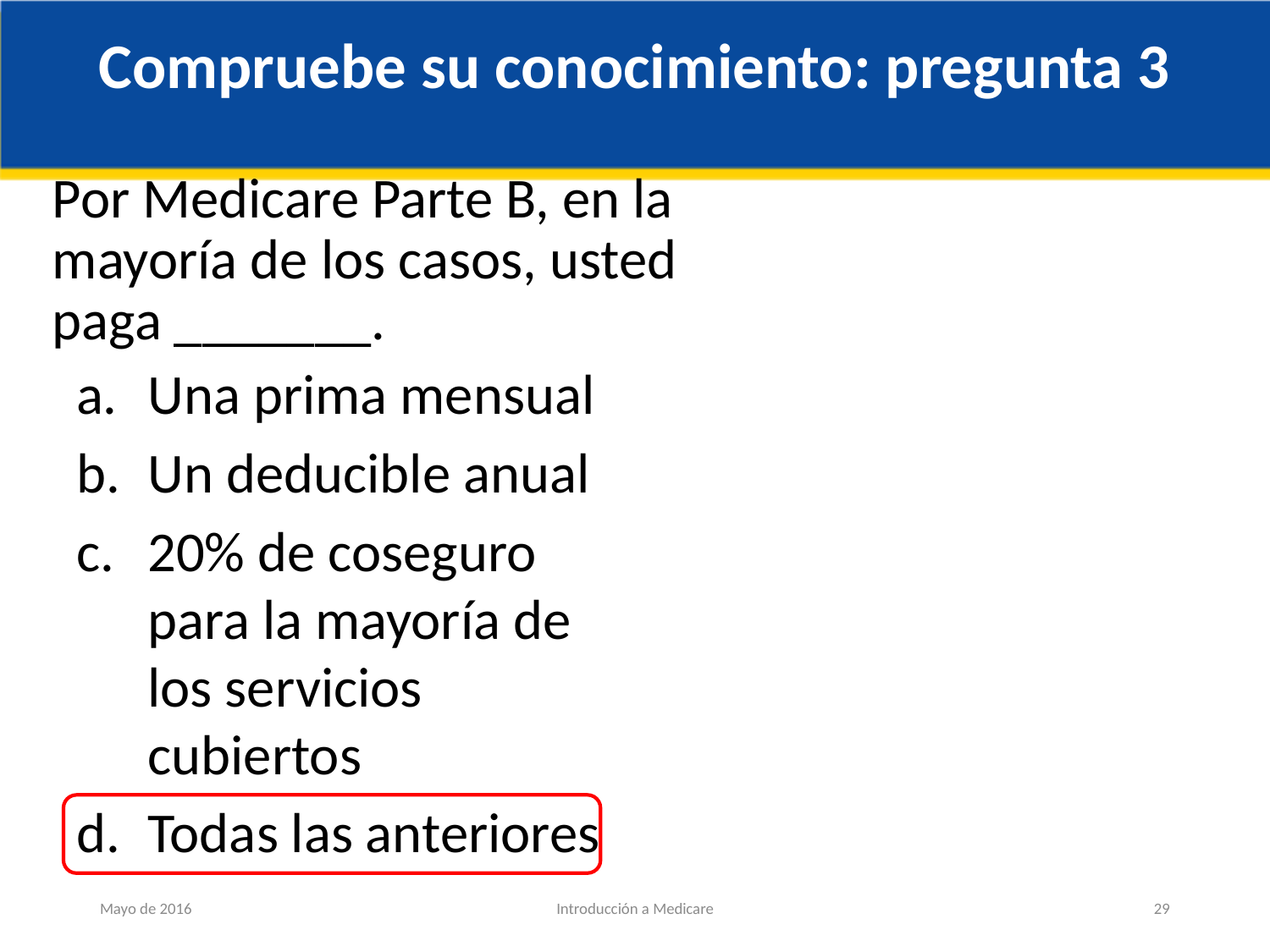

Compruebe su conocimiento: pregunta 3
# Por Medicare Parte B, en la mayoría de los casos, usted paga _______.
Una prima mensual
Un deducible anual
20% de coseguro para la mayoría de los servicios cubiertos
Todas las anteriores

Mayo de 2016
Introducción a Medicare
29